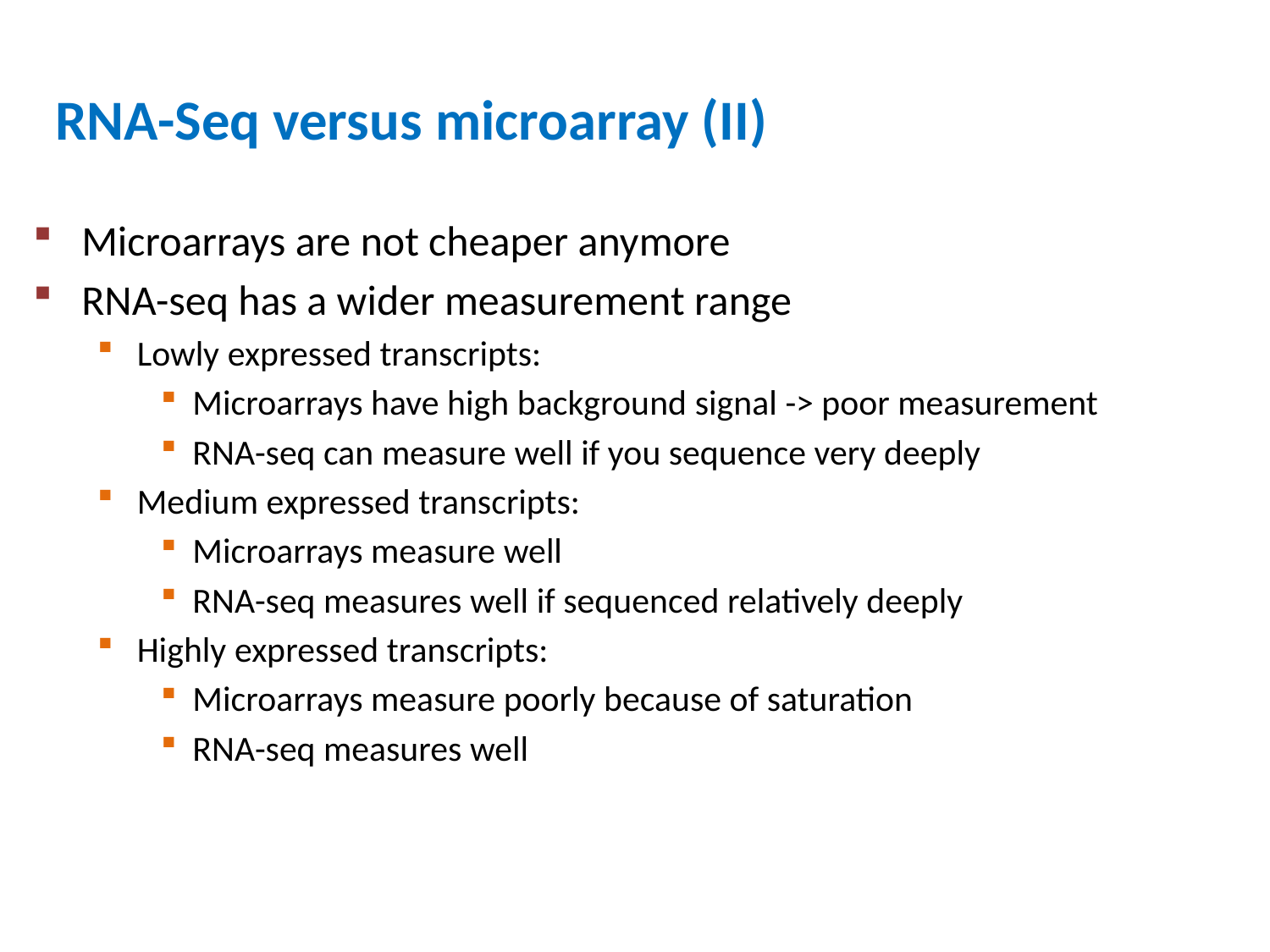

RNA-Seq versus microarray (II)

Microarrays are not cheaper anymore
RNA-seq has a wider measurement range
Lowly expressed transcripts:
Microarrays have high background signal -> poor measurement
RNA-seq can measure well if you sequence very deeply
Medium expressed transcripts:
Microarrays measure well
RNA-seq measures well if sequenced relatively deeply
Highly expressed transcripts:
Microarrays measure poorly because of saturation
RNA-seq measures well